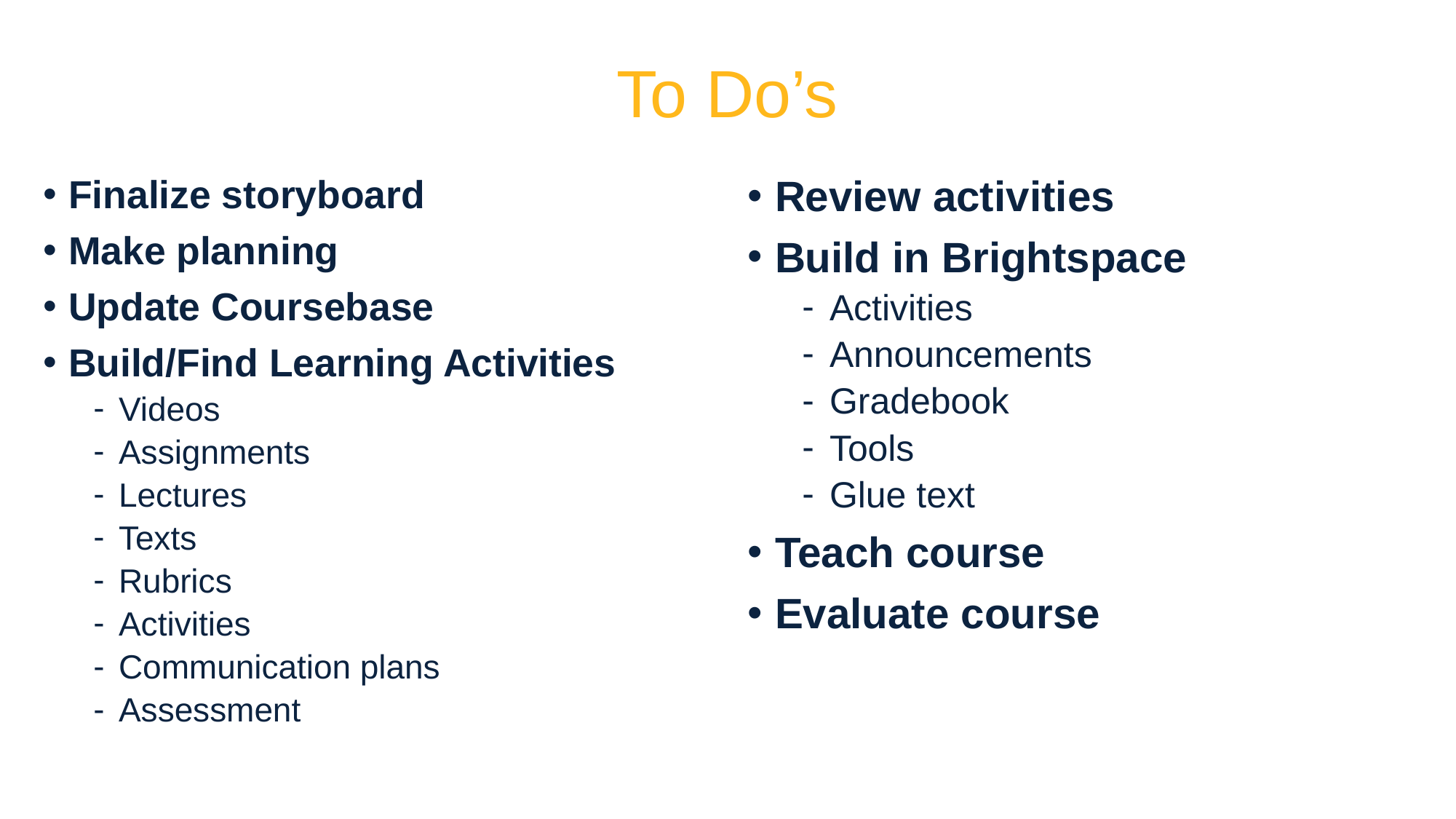

# To Do’s
Finalize storyboard
Make planning
Update Coursebase
Build/Find Learning Activities
Videos
Assignments
Lectures
Texts
Rubrics
Activities
Communication plans
Assessment

Review activities
Build in Brightspace
Activities
Announcements
Gradebook
Tools
Glue text
Teach course
Evaluate course